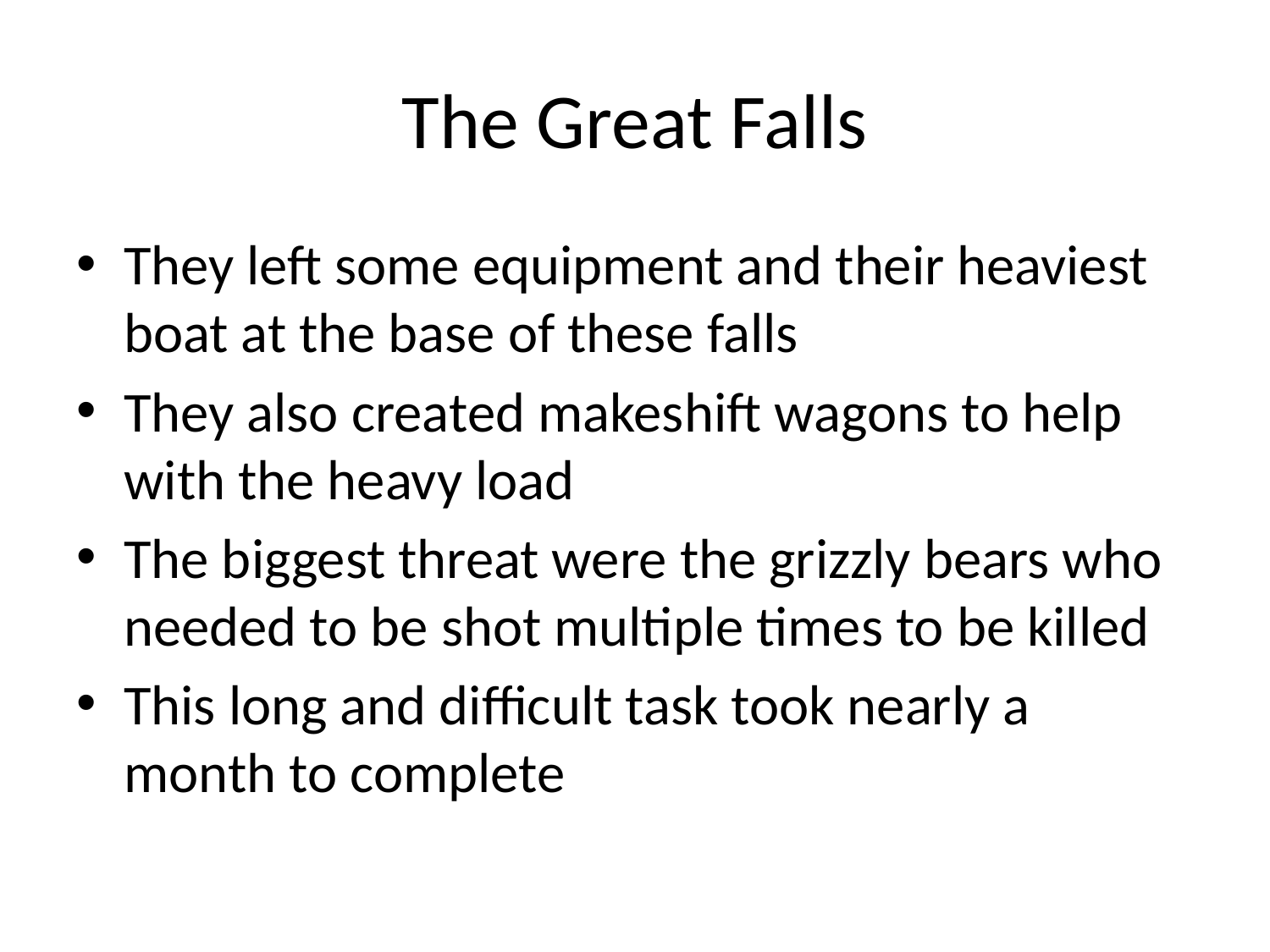

# The Great Falls
They left some equipment and their heaviest boat at the base of these falls
They also created makeshift wagons to help with the heavy load
The biggest threat were the grizzly bears who needed to be shot multiple times to be killed
This long and difficult task took nearly a month to complete